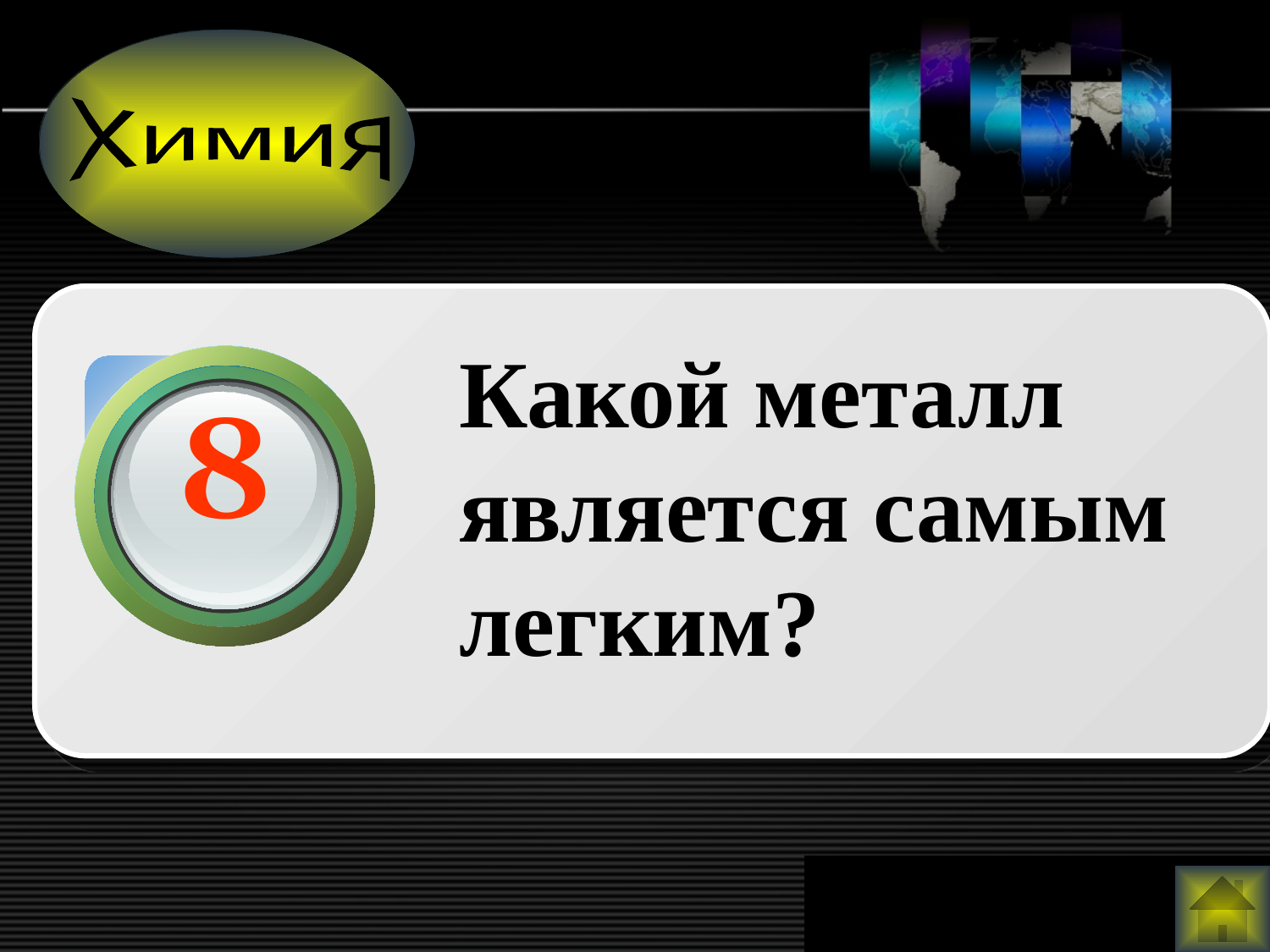

Химия

Какой металл является самым легким?

8

www.themegallery.com